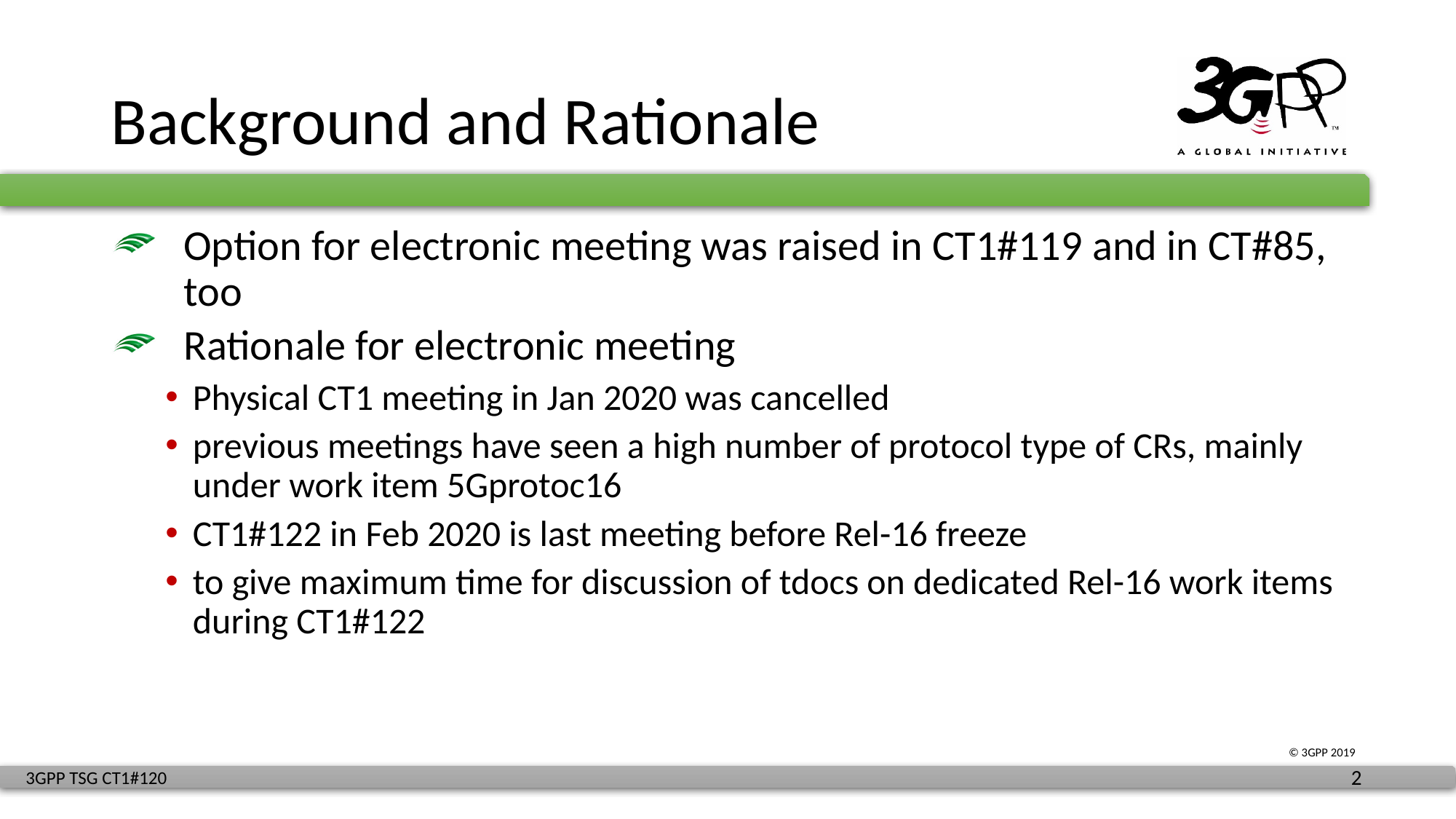

# Background and Rationale
Option for electronic meeting was raised in CT1#119 and in CT#85, too
Rationale for electronic meeting
Physical CT1 meeting in Jan 2020 was cancelled
previous meetings have seen a high number of protocol type of CRs, mainly under work item 5Gprotoc16
CT1#122 in Feb 2020 is last meeting before Rel-16 freeze
to give maximum time for discussion of tdocs on dedicated Rel-16 work items during CT1#122